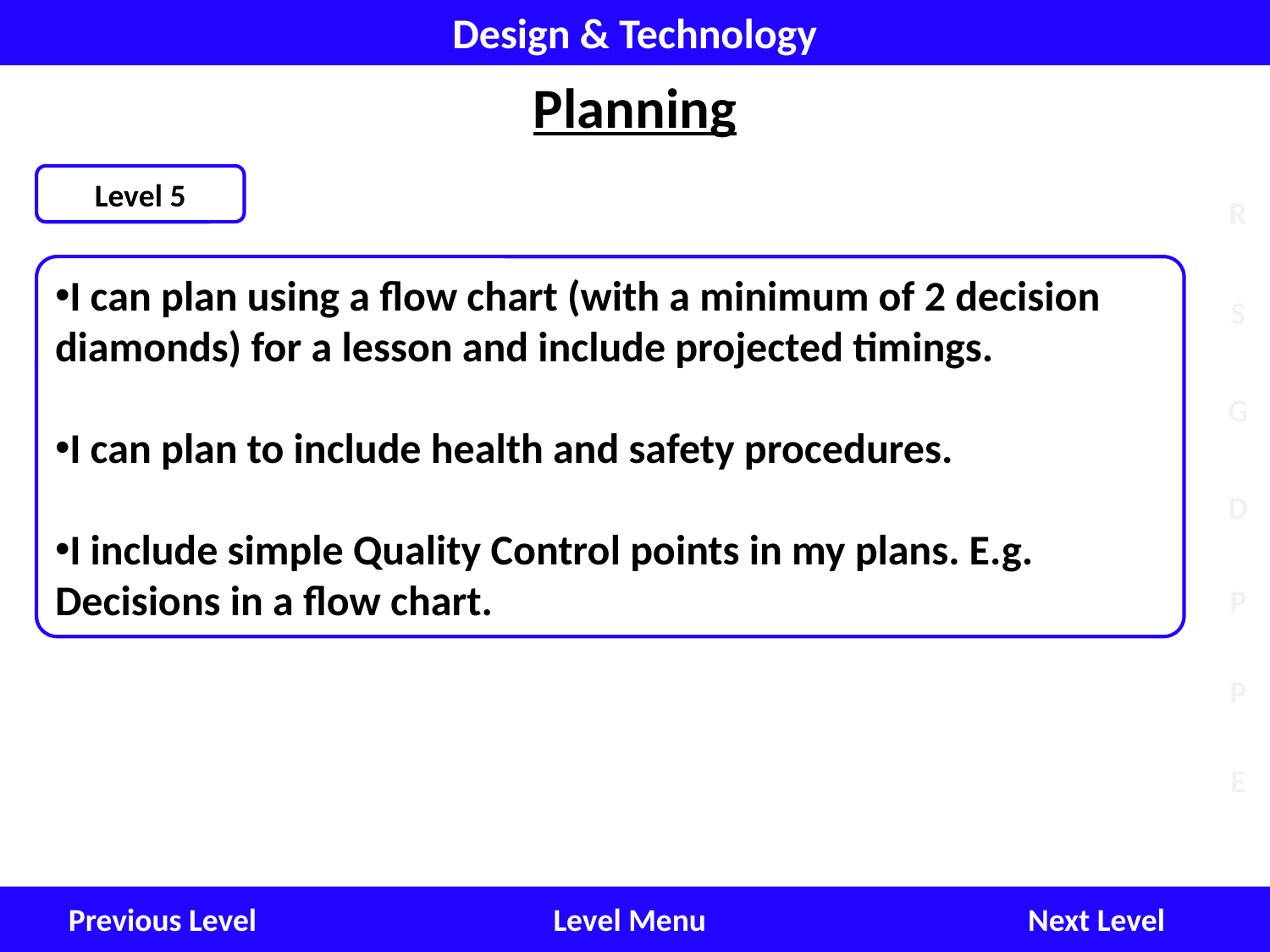

Design & Technology
Planning
Level 5
I can plan using a flow chart (with a minimum of 2 decision diamonds) for a lesson and include projected timings.

I can plan to include health and safety procedures.

I include simple Quality Control points in my plans. E.g. Decisions in a flow chart.

Next Level
Level Menu
Previous Level